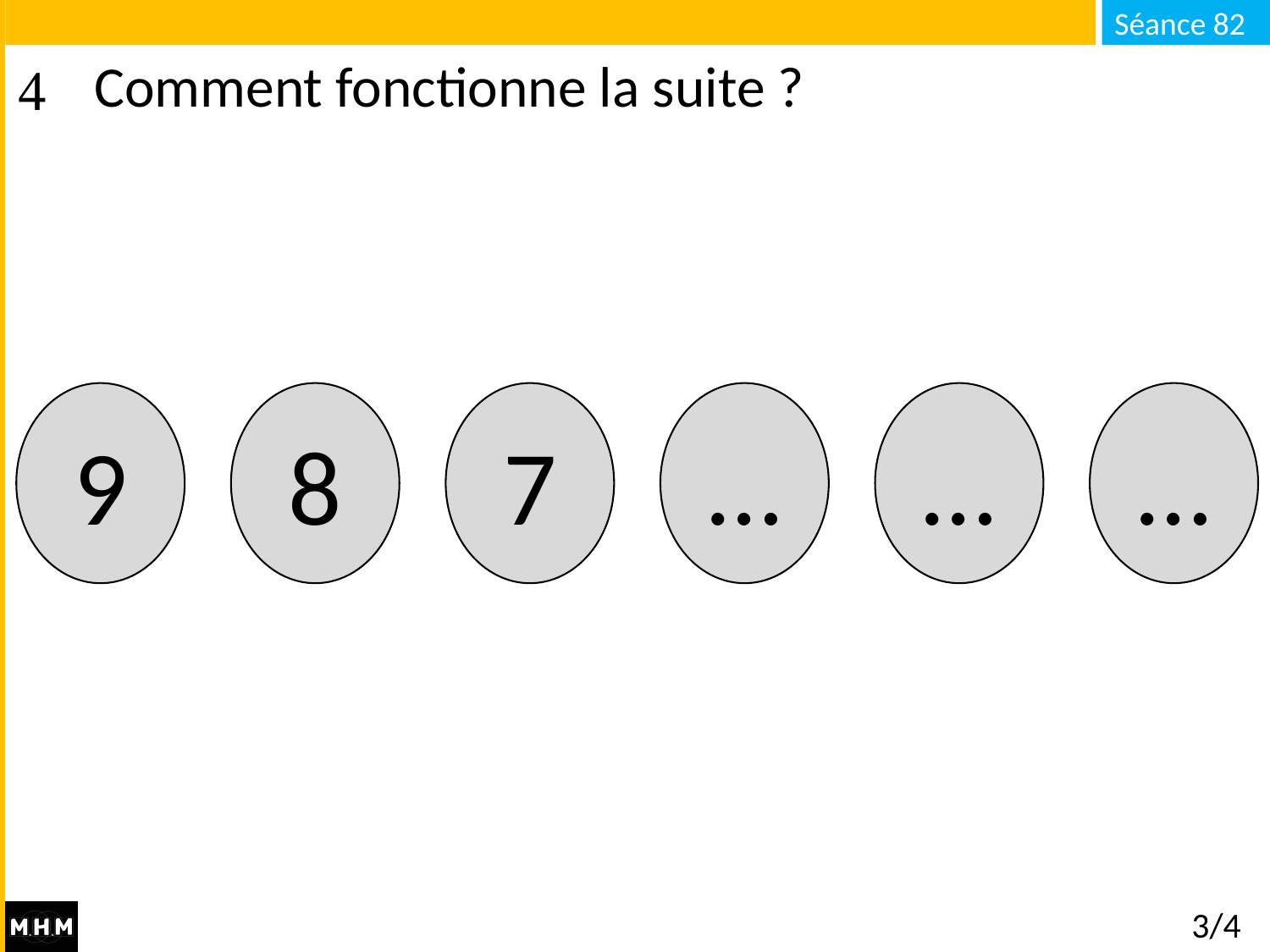

# Comment fonctionne la suite ?
9
8
7
…
…
…
3/4